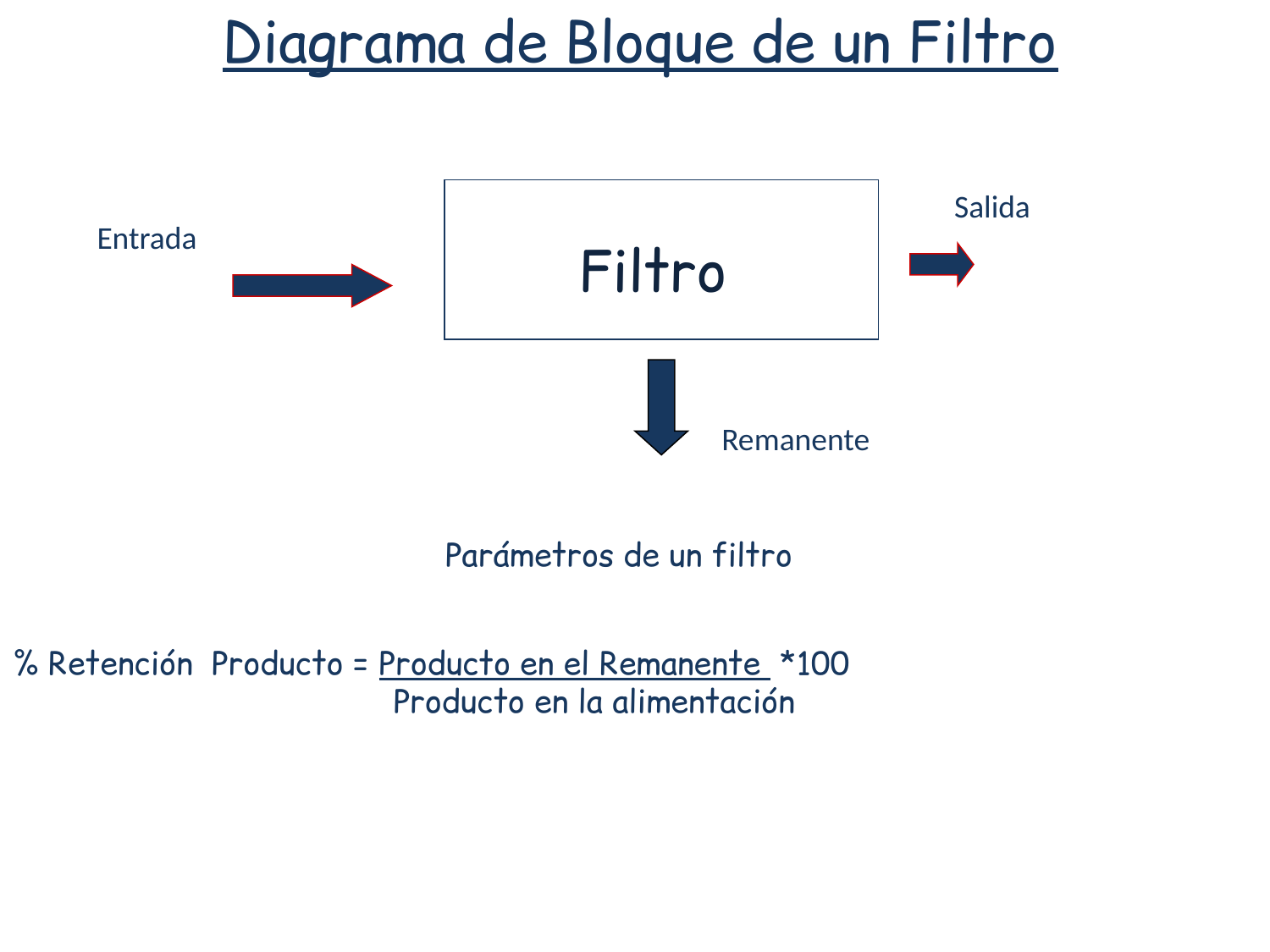

Diagrama de Bloque de un Filtro

Filtro

Salida
Entrada
Remanente
Parámetros de un filtro

% Retención  Producto = Producto en el Remanente  *100			                  			Producto en la alimentación